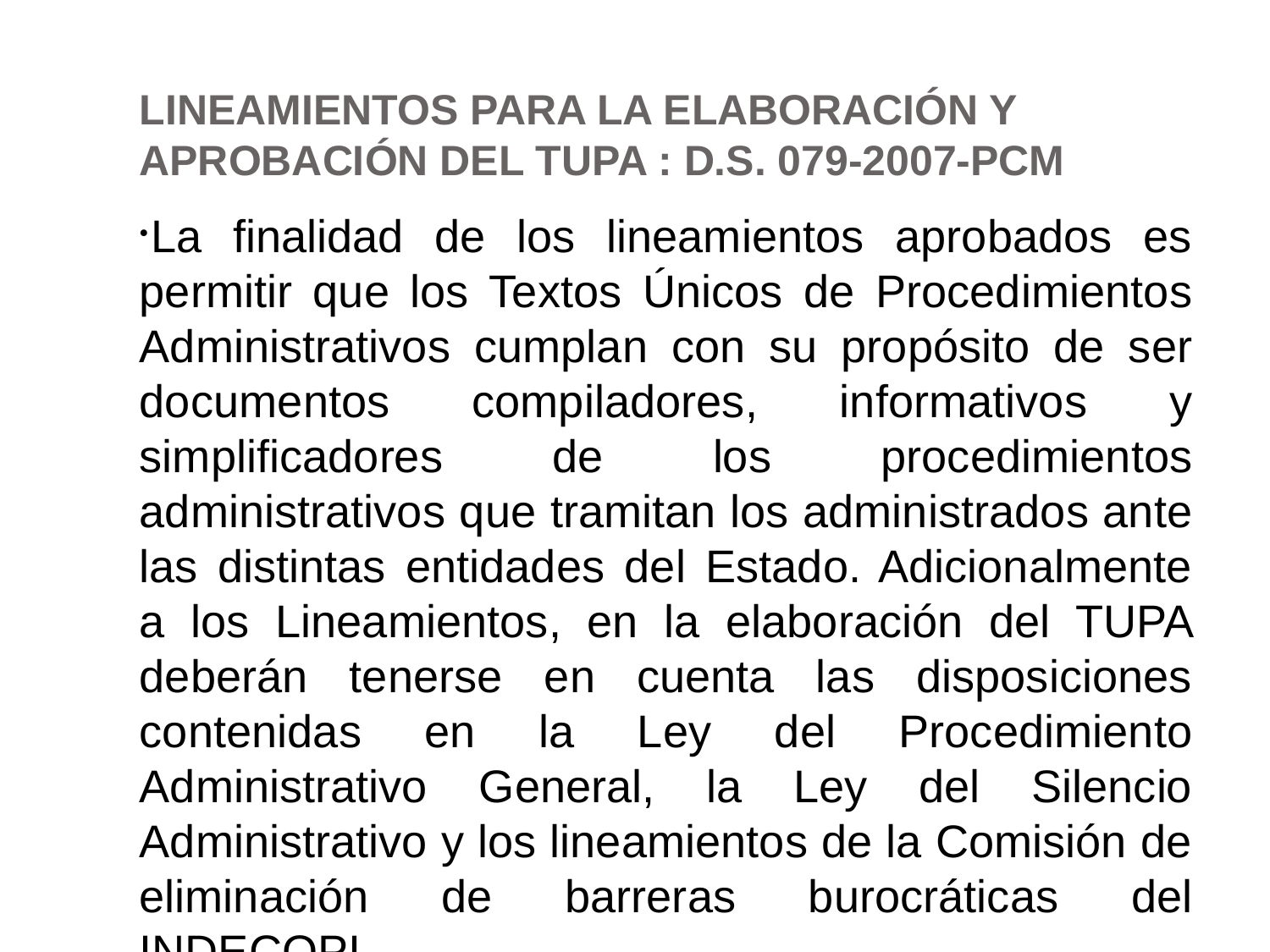

LINEAMIENTOS PARA LA ELABORACIÓN Y APROBACIÓN DEL TUPA : D.S. 079-2007-PCM
La finalidad de los lineamientos aprobados es permitir que los Textos Únicos de Procedimientos Administrativos cumplan con su propósito de ser documentos compiladores, informativos y simplificadores de los procedimientos administrativos que tramitan los administrados ante las distintas entidades del Estado. Adicionalmente a los Lineamientos, en la elaboración del TUPA deberán tenerse en cuenta las disposiciones contenidas en la Ley del Procedimiento Administrativo General, la Ley del Silencio Administrativo y los lineamientos de la Comisión de eliminación de barreras burocráticas del INDECOPI.